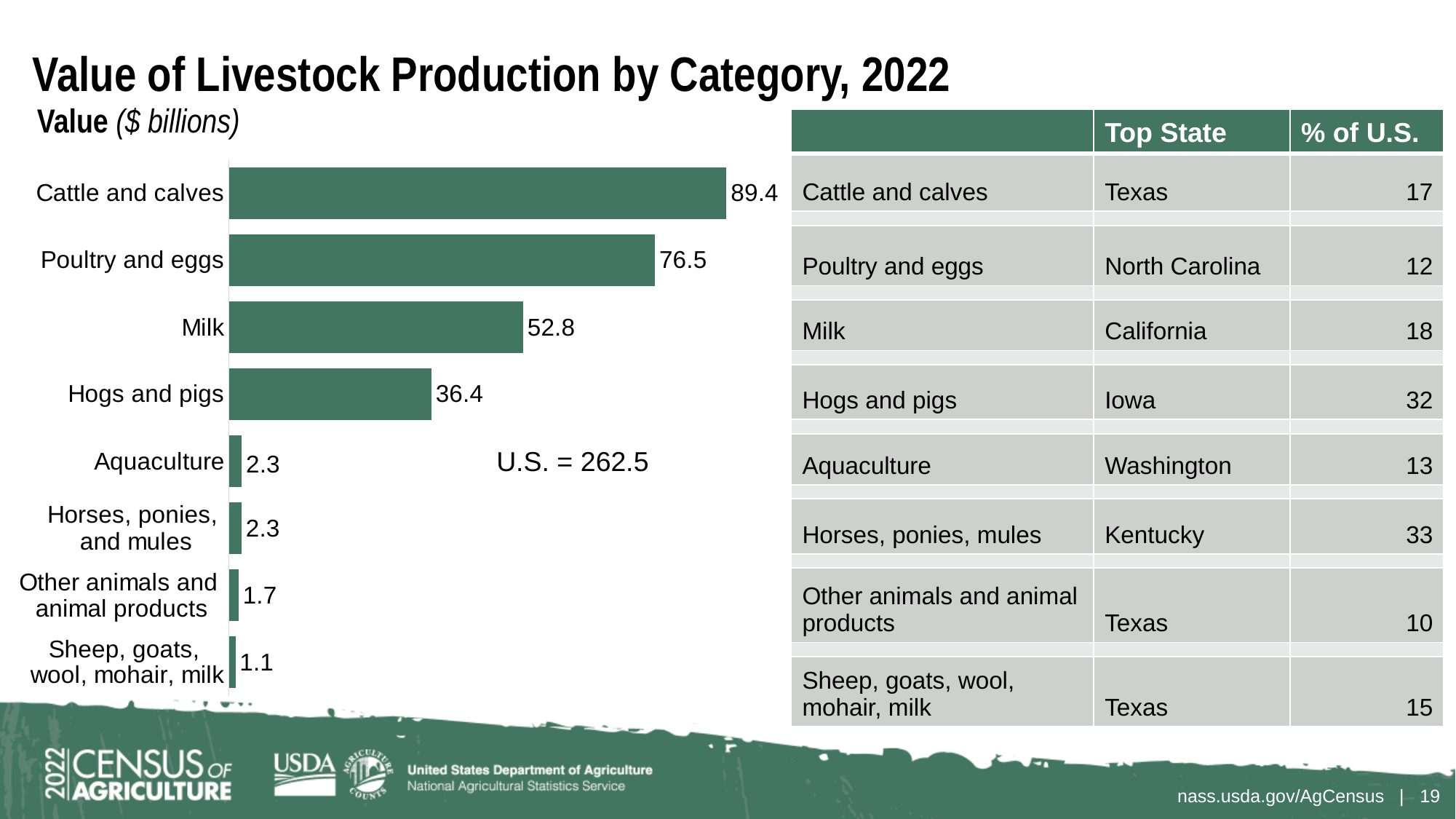

# Value of Livestock Production by Category, 2022
Value ($ billions)
|  | Top State | % of U.S. |
| --- | --- | --- |
| Cattle and calves | Texas | 17 |
|  |  |  |
| Poultry and eggs | North Carolina | 12 |
|  |  |  |
| Milk | California | 18 |
|  |  |  |
| Hogs and pigs | Iowa | 32 |
|  |  |  |
| Aquaculture | Washington | 13 |
|  |  |  |
| Horses, ponies, mules | Kentucky | 33 |
|  |  |  |
| Other animals and animal products | Texas | 10 |
|  |  |  |
| Sheep, goats, wool, mohair, milk | Texas | 15 |

### Chart

| Category |  |
|---|---|
| Sheep, goats,
wool, mohair, milk | 1132536000.0 |
| Other animals and
animal products | 1702725000.0 |
| Horses, ponies,
and mules | 2252597000.0 |
| Aquaculture | 2270147000.0 |
| Hogs and pigs | 36357733000.0 |
| Milk | 52836834000.0 |
| Poultry and eggs | 76528870000.0 |
| Cattle and calves | 89377637000.0 |
U.S. = 262.5